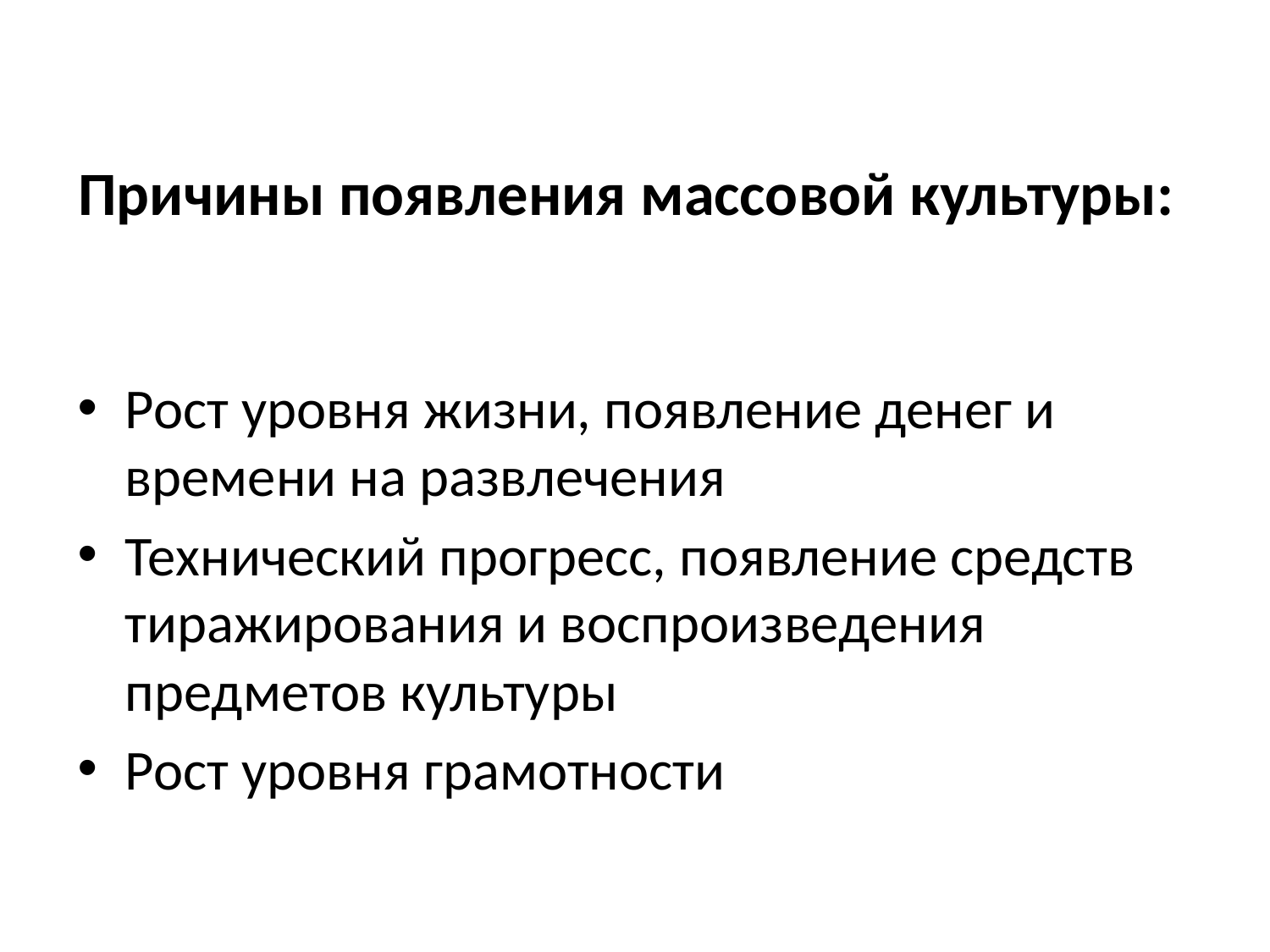

# Причины появления массовой культуры:
Рост уровня жизни, появление денег и времени на развлечения
Технический прогресс, появление средств тиражирования и воспроизведения предметов культуры
Рост уровня грамотности